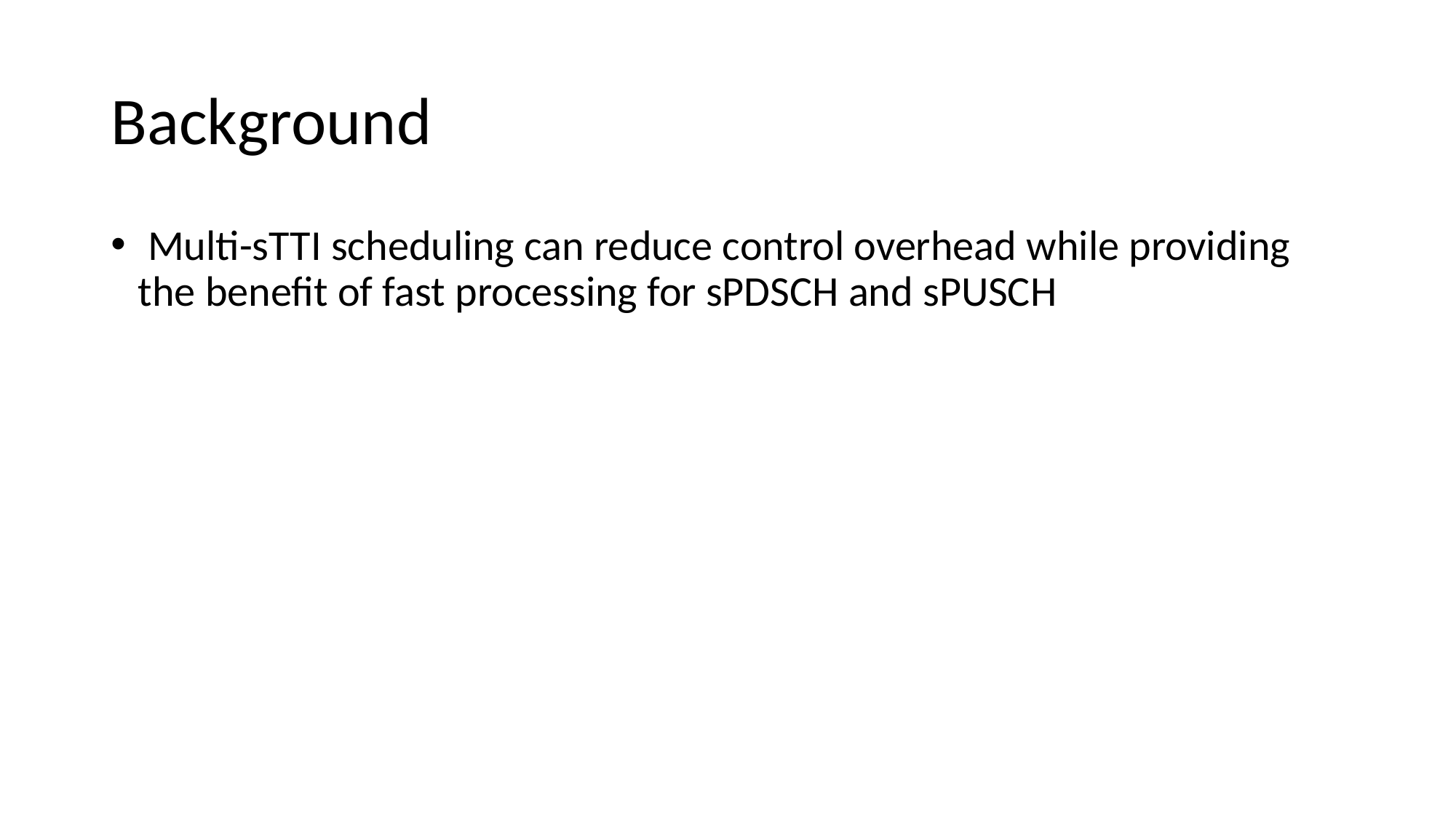

# Background
 Multi-sTTI scheduling can reduce control overhead while providing the benefit of fast processing for sPDSCH and sPUSCH